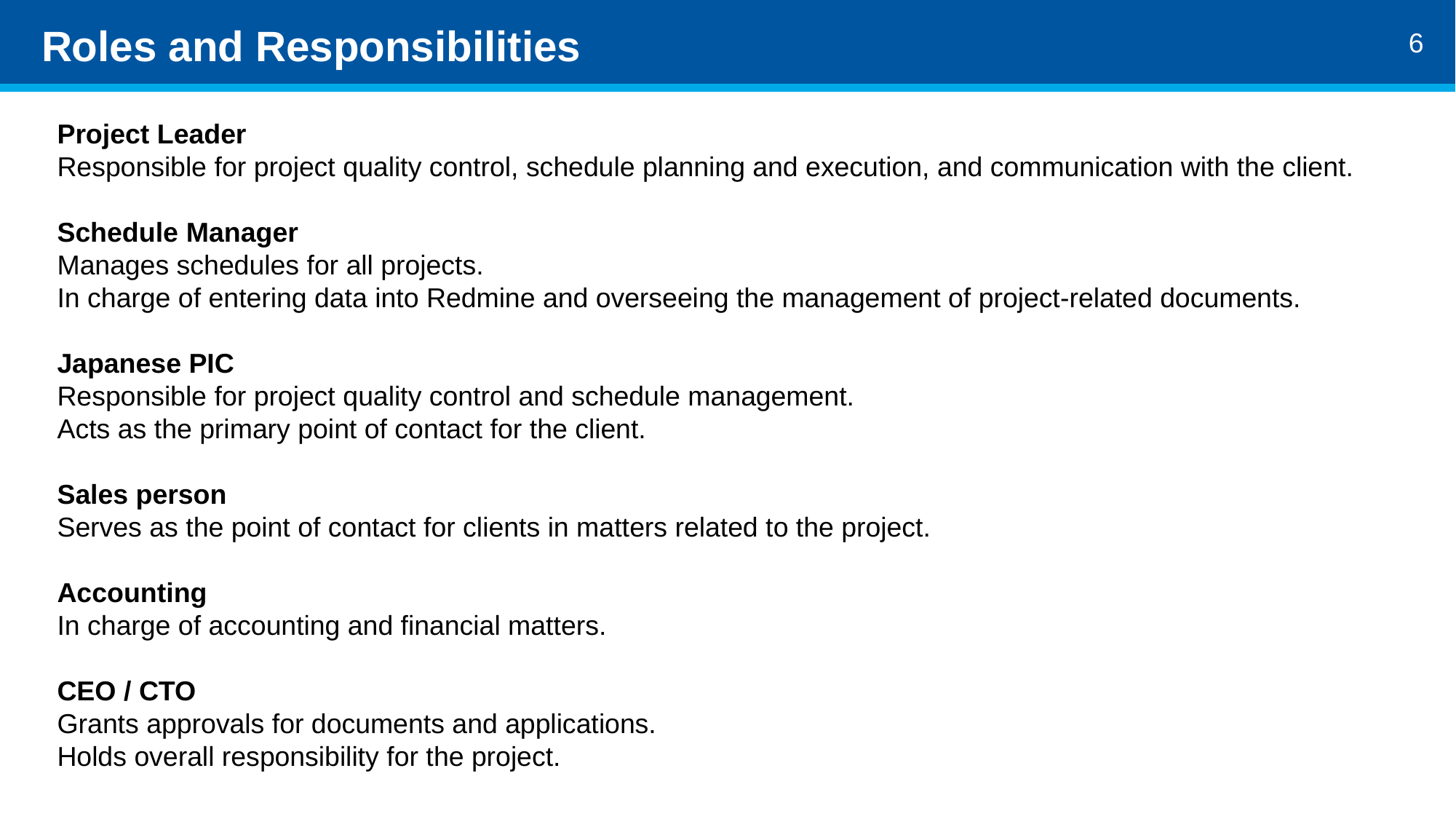

# Roles and Responsibilities
Project Leader
Responsible for project quality control, schedule planning and execution, and communication with the client.

Schedule Manager
Manages schedules for all projects.
In charge of entering data into Redmine and overseeing the management of project-related documents.

Japanese PIC
Responsible for project quality control and schedule management.
Acts as the primary point of contact for the client.

Sales person
Serves as the point of contact for clients in matters related to the project.

Accounting
In charge of accounting and financial matters.

CEO / CTO
Grants approvals for documents and applications.
Holds overall responsibility for the project.